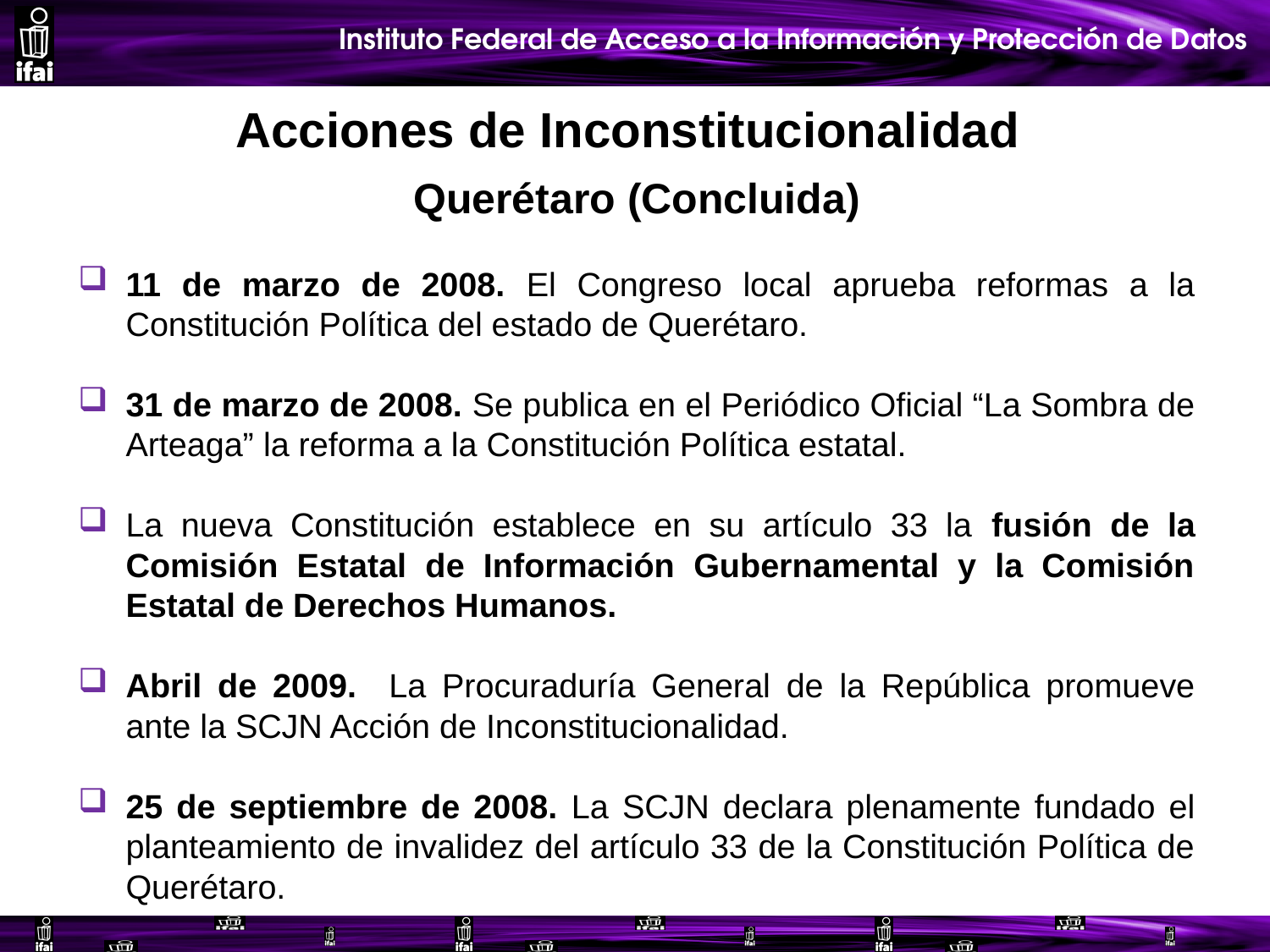

# Acciones de Inconstitucionalidad
Querétaro (Concluida)

11 de marzo de 2008. El Congreso local aprueba reformas a la Constitución Política del estado de Querétaro.

31 de marzo de 2008. Se publica en el Periódico Oficial “La Sombra de Arteaga” la reforma a la Constitución Política estatal.

La nueva Constitución establece en su artículo 33 la fusión de la Comisión Estatal de Información Gubernamental y la Comisión Estatal de Derechos Humanos.

Abril de 2009.  La Procuraduría General de la República promueve ante la SCJN Acción de Inconstitucionalidad.

25 de septiembre de 2008. La SCJN declara plenamente fundado el planteamiento de invalidez del artículo 33 de la Constitución Política de Querétaro.